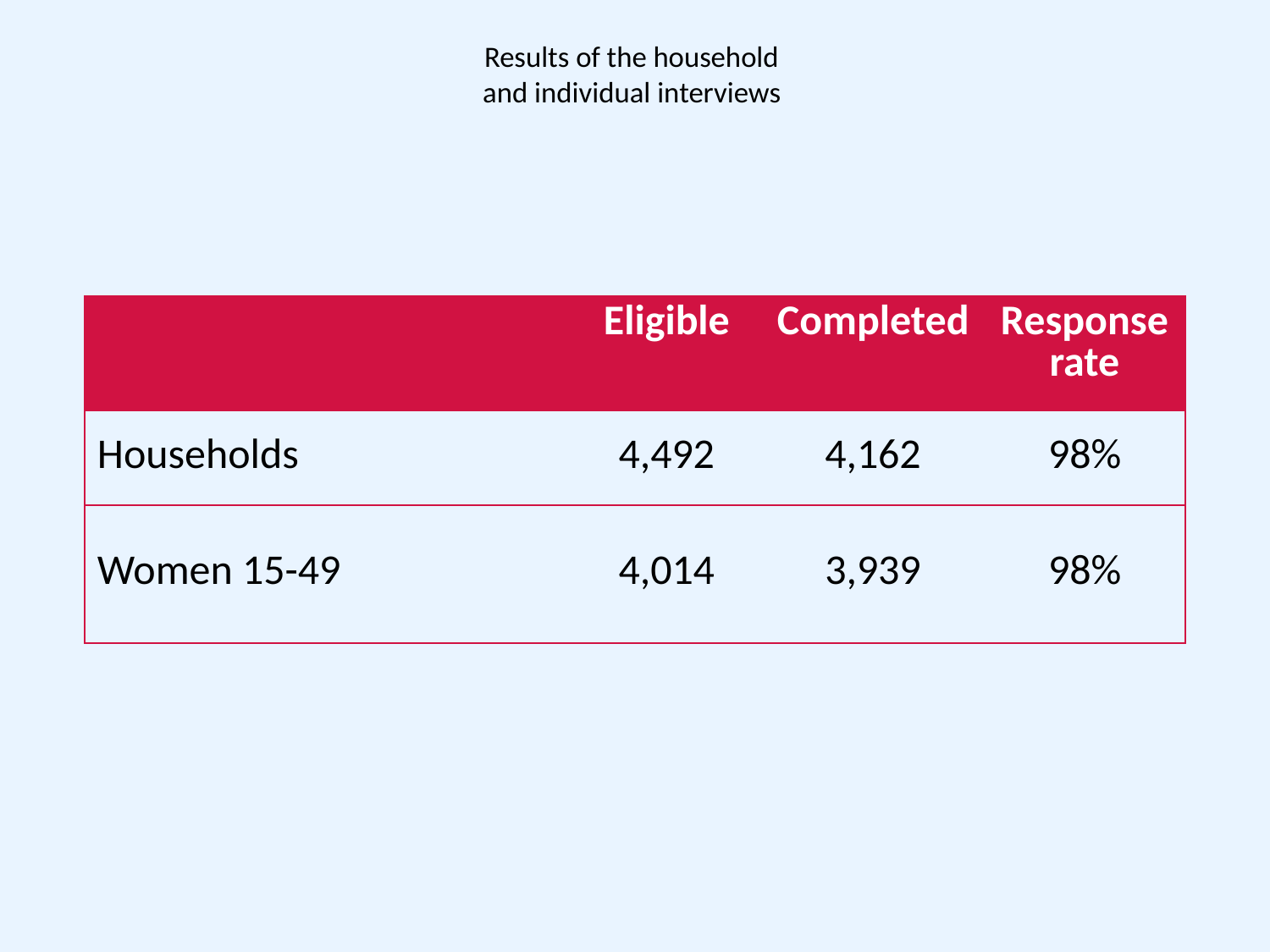

# Results of the household and individual interviews
|  | Eligible | Completed | Response rate |
| --- | --- | --- | --- |
| Households | 4,492 | 4,162 | 98% |
| Women 15-49 | 4,014 | 3,939 | 98% |